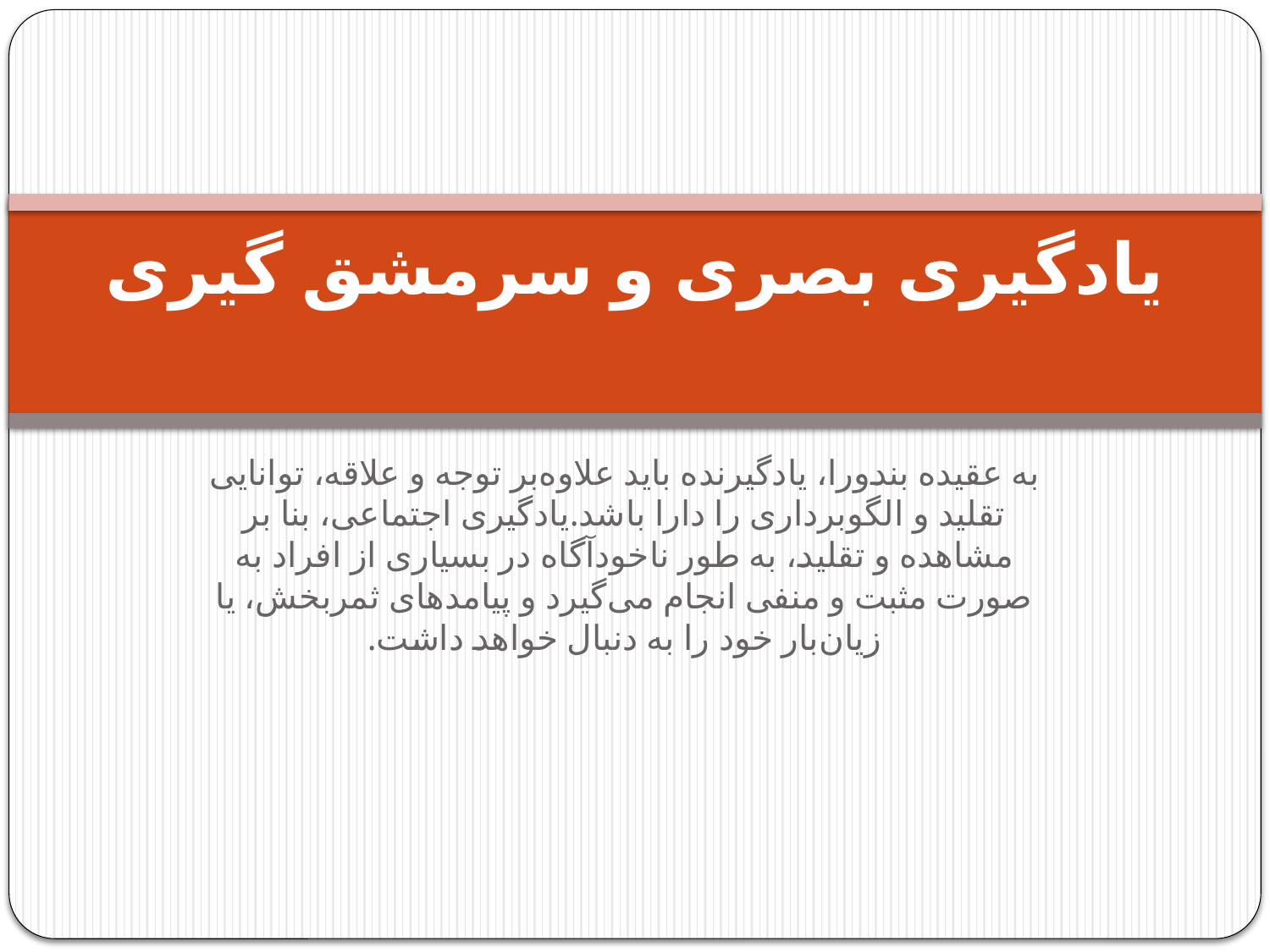

# یادگیری بصری و سرمشق گیری
به عقیده بندورا، یادگیرنده باید‌ علاوه‌بر توجه و علاقه،‌ توانایی تقلید و الگوبرداری را دارا باشد.یادگیری اجتماعی، بنا بر مشاهده و تقلید، به طور ناخودآگاه در بسیاری از افراد به صورت مثبت و منفی انجام می‌گیرد و پیامدهای ثمربخش،‌ یا زیان‌بار خود را به دنبال خواهد داشت.